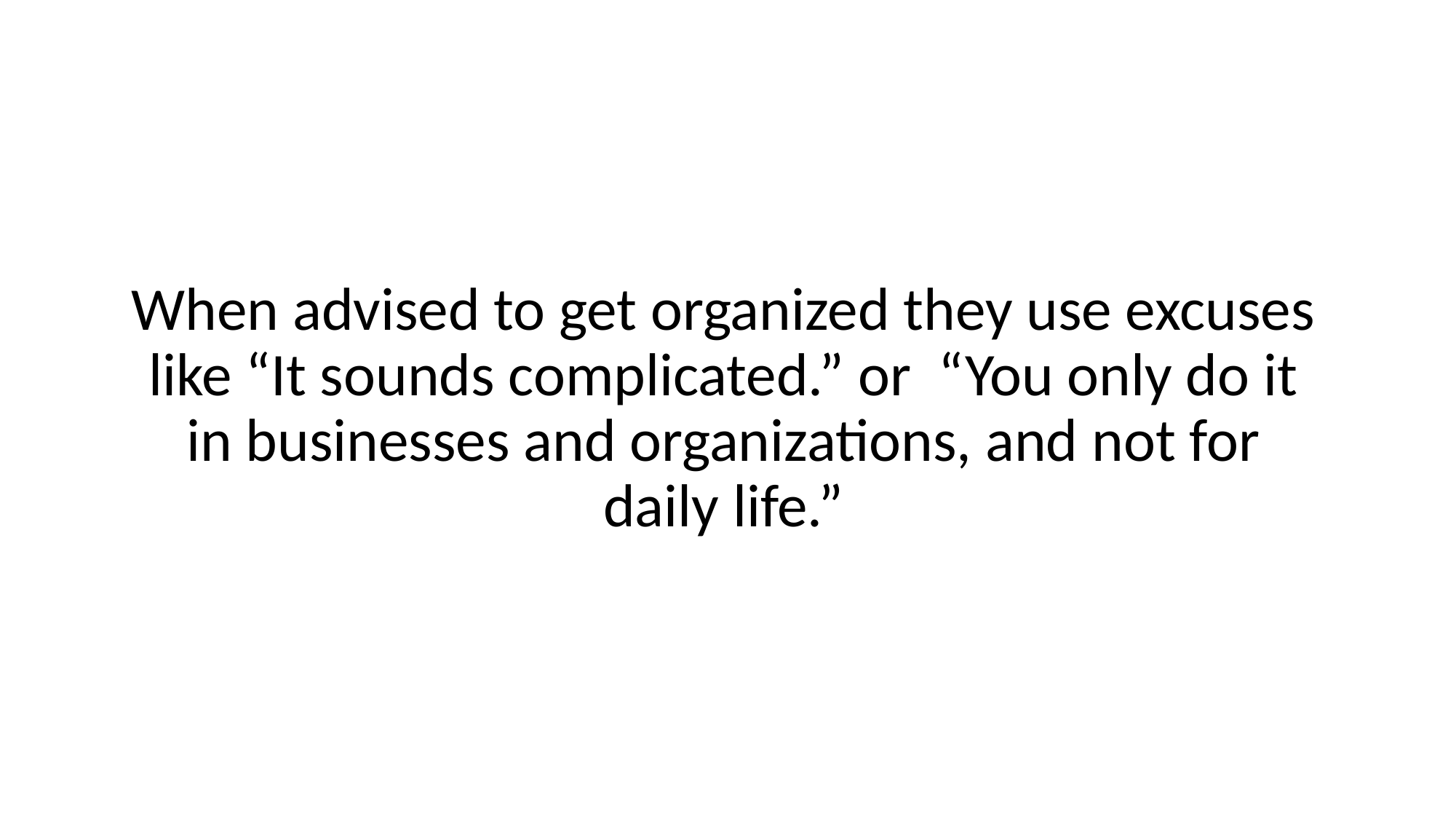

When advised to get organized they use excuses like “It sounds complicated.” or  “You only do it in businesses and organizations, and not for daily life.”